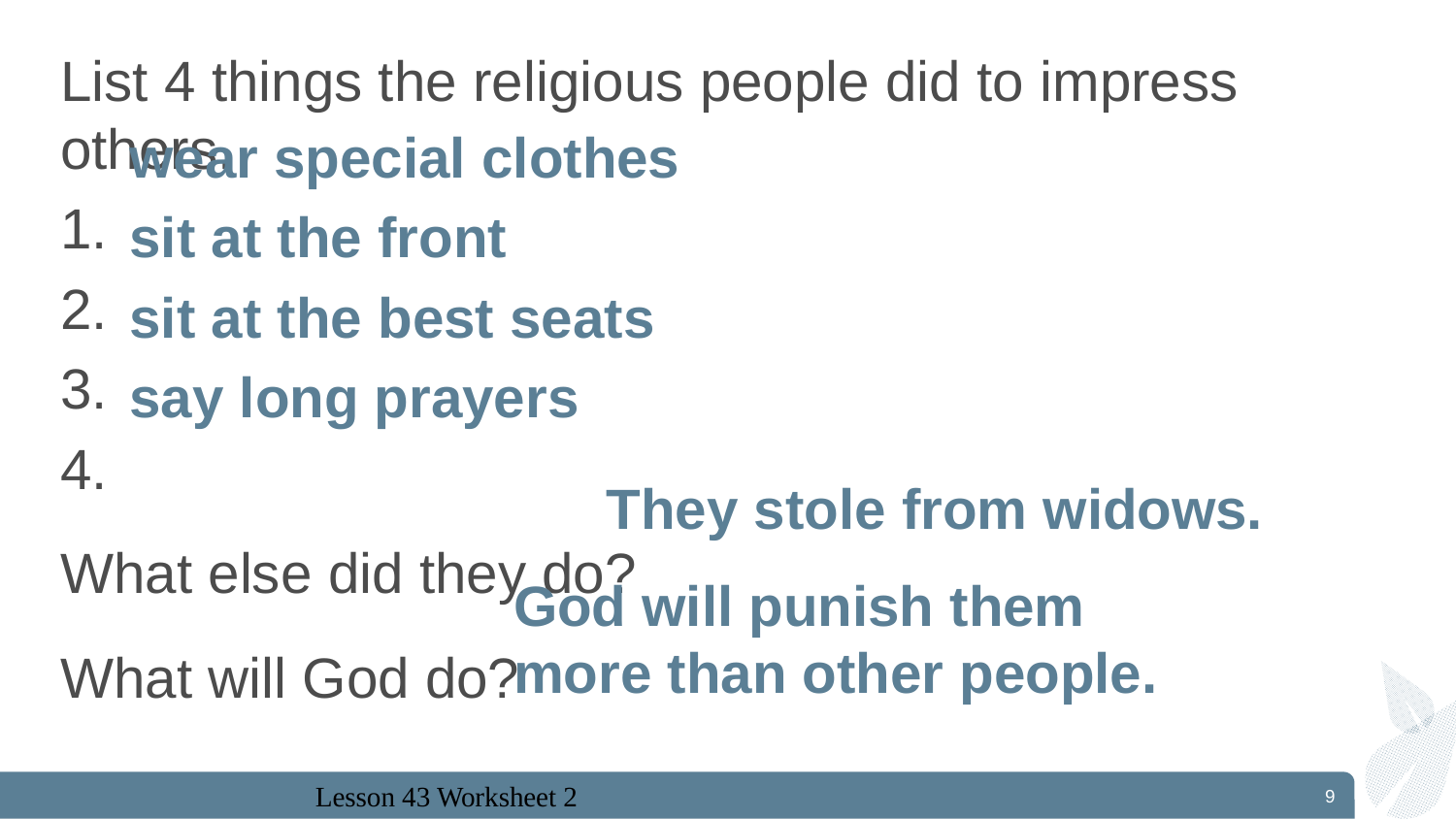

List 4 things the religious people did to impress others.

What else did they do?
What will God do?
wear special clothes
sit at the front
sit at the best seats
say long prayers
They stole from widows.
God will punish them more than other people.
9
Lesson 43 Worksheet 2